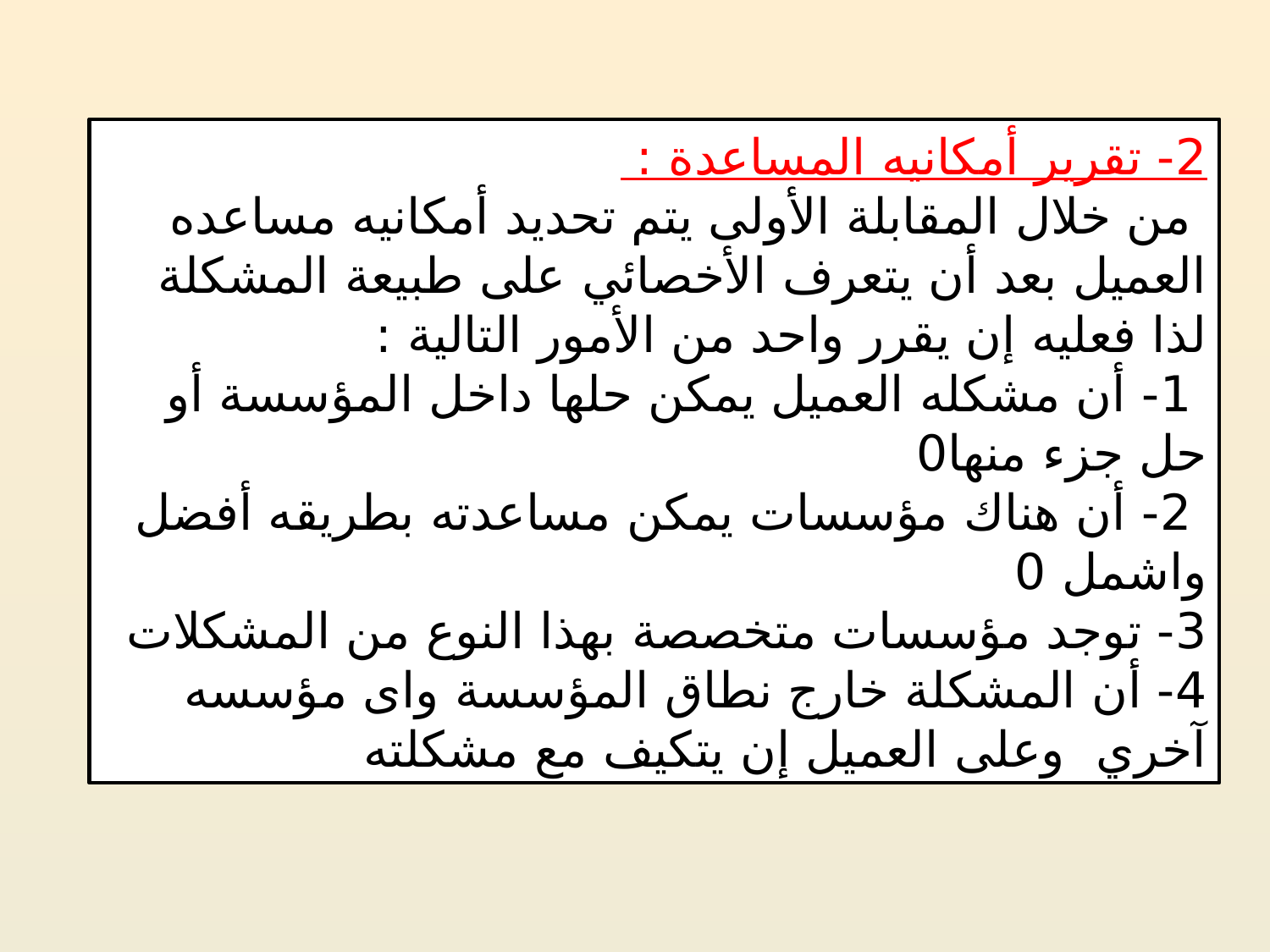

2- تقرير أمكانيه المساعدة :
 من خلال المقابلة الأولى يتم تحديد أمكانيه مساعده العميل بعد أن يتعرف الأخصائي على طبيعة المشكلة لذا فعليه إن يقرر واحد من الأمور التالية :
 1- أن مشكله العميل يمكن حلها داخل المؤسسة أو حل جزء منها0
 2- أن هناك مؤسسات يمكن مساعدته بطريقه أفضل واشمل 0
3- توجد مؤسسات متخصصة بهذا النوع من المشكلات
4- أن المشكلة خارج نطاق المؤسسة واى مؤسسه آخري  وعلى العميل إن يتكيف مع مشكلته